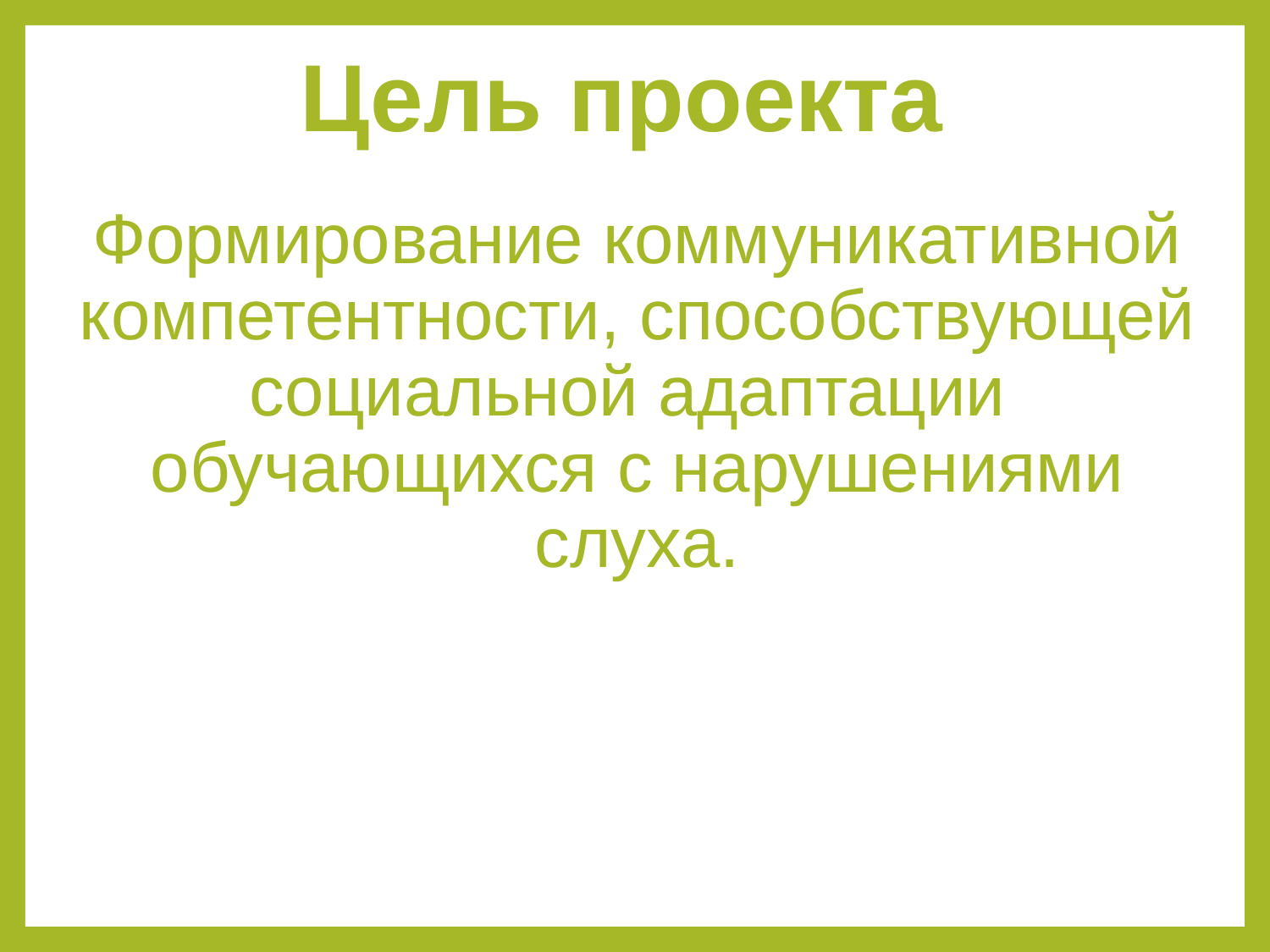

# Цель проекта
Формирование коммуникативной компетентности, способствующей социальной адаптации  обучающихся с нарушениями слуха.